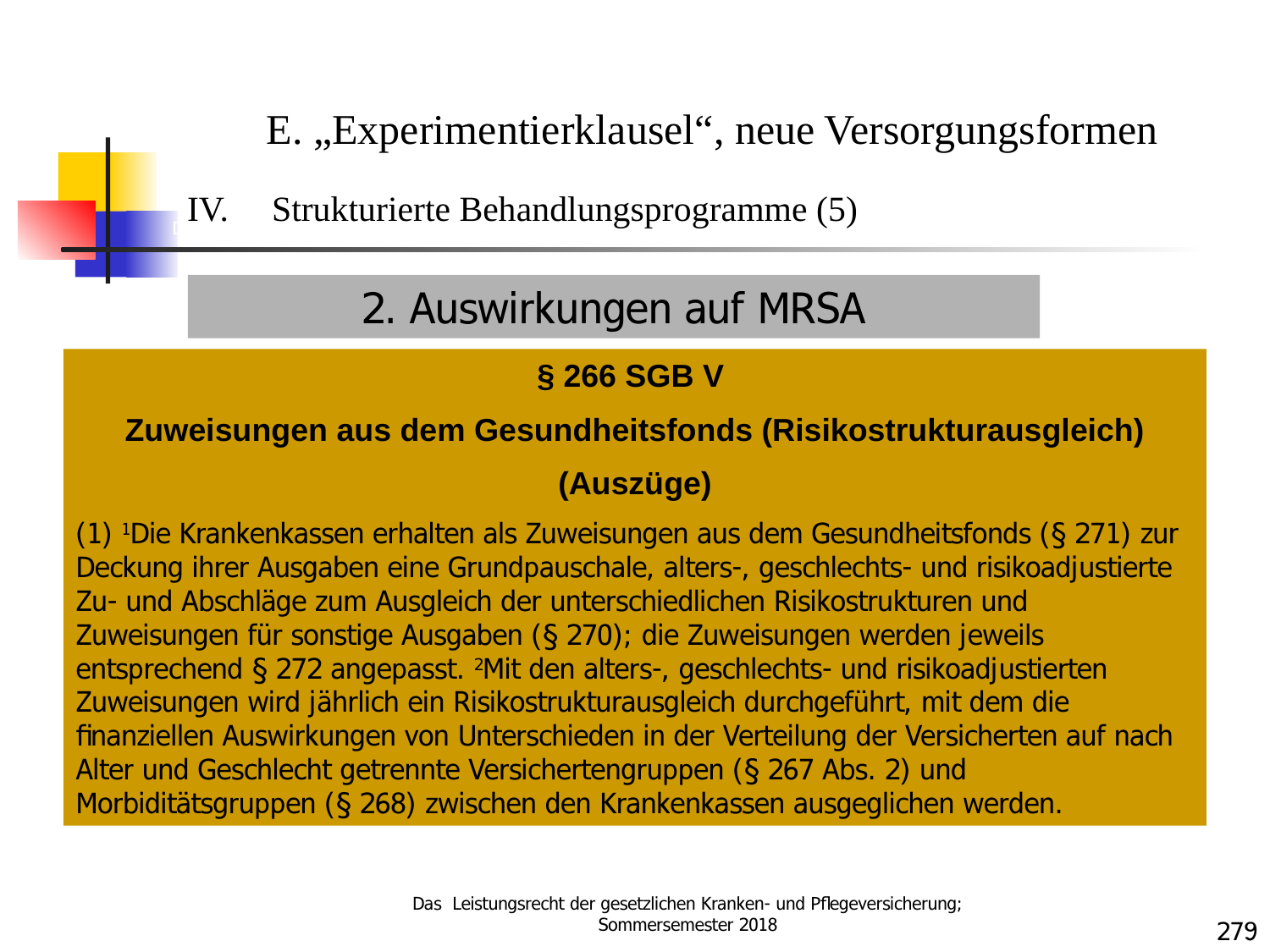

DMP 5
E. „Experimentierklausel“, neue Versorgungsformen

Strukturierte Behandlungsprogramme (5)
2. Auswirkungen auf MRSA
§ 266 SGB V
Zuweisungen aus dem Gesundheitsfonds (Risikostrukturausgleich)
(Auszüge)
(1) 1Die Krankenkassen erhalten als Zuweisungen aus dem Gesundheitsfonds (§ 271) zur Deckung ihrer Ausgaben eine Grundpauschale, alters-, geschlechts- und risikoadjustierte Zu- und Abschläge zum Ausgleich der unterschiedlichen Risikostrukturen und Zuweisungen für sonstige Ausgaben (§ 270); die Zuweisungen werden jeweils entsprechend § 272 angepasst. 2Mit den alters-, geschlechts- und risikoadjustierten Zuweisungen wird jährlich ein Risikostrukturausgleich durchgeführt, mit dem die finanziellen Auswirkungen von Unterschieden in der Verteilung der Versicherten auf nach Alter und Geschlecht getrennte Versichertengruppen (§ 267 Abs. 2) und Morbiditätsgruppen (§ 268) zwischen den Krankenkassen ausgeglichen werden.
Krankheit
Das  Leistungsrecht der gesetzlichen Kranken- und Pflegeversicherung; Sommersemester 2018
279